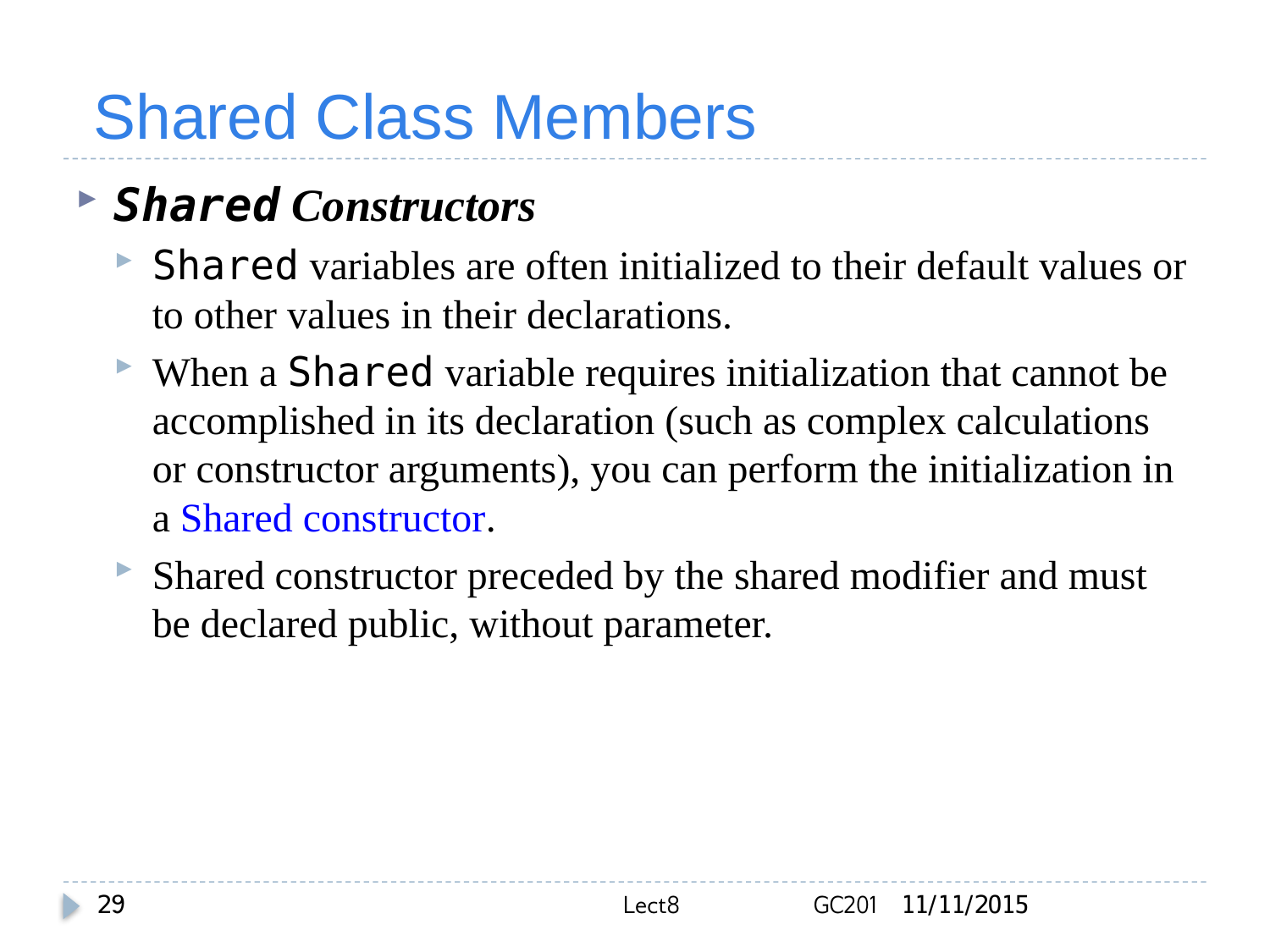

# Shared Class Members
Shared Constructors
Shared variables are often initialized to their default values or to other values in their declarations.
When a Shared variable requires initialization that cannot be accomplished in its declaration (such as complex calculations or constructor arguments), you can perform the initialization in a Shared constructor.
Shared constructor preceded by the shared modifier and must be declared public, without parameter.

29
Lect8                  GC201
11/11/2015